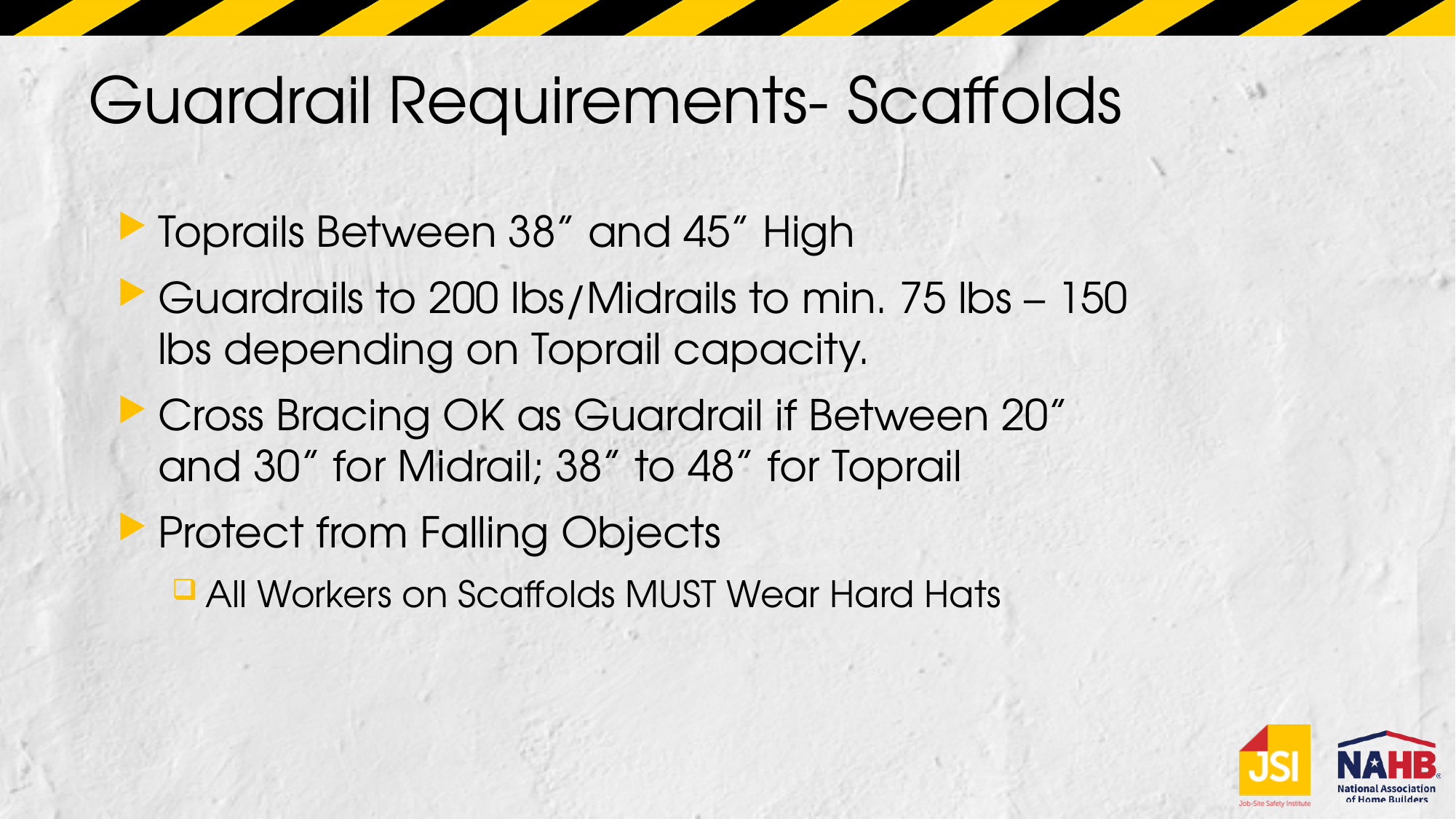

# Guardrail Requirements- Scaffolds
Toprails Between 38” and 45” High
Guardrails to 200 lbs/Midrails to min. 75 lbs – 150 lbs depending on Toprail capacity.
Cross Bracing OK as Guardrail if Between 20” and 30” for Midrail; 38” to 48” for Toprail
Protect from Falling Objects
All Workers on Scaffolds MUST Wear Hard Hats